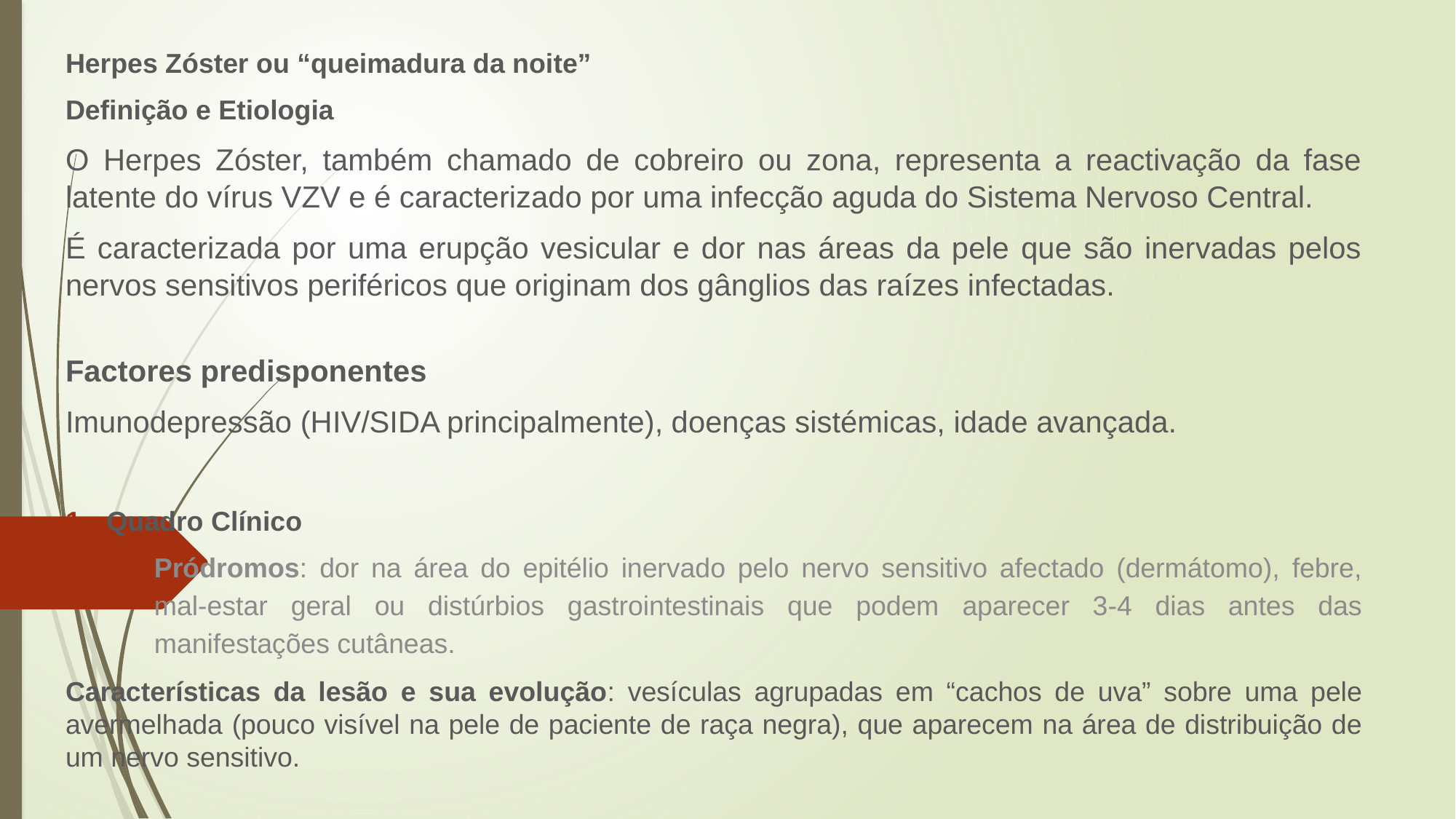

Herpes Zóster ou “queimadura da noite”
Definição e Etiologia
O Herpes Zóster, também chamado de cobreiro ou zona, representa a reactivação da fase latente do vírus VZV e é caracterizado por uma infecção aguda do Sistema Nervoso Central.
É caracterizada por uma erupção vesicular e dor nas áreas da pele que são inervadas pelos nervos sensitivos periféricos que originam dos gânglios das raízes infectadas.

Factores predisponentes
Imunodepressão (HIV/SIDA principalmente), doenças sistémicas, idade avançada.

Quadro Clínico
Pródromos: dor na área do epitélio inervado pelo nervo sensitivo afectado (dermátomo), febre, mal-estar geral ou distúrbios gastrointestinais que podem aparecer 3-4 dias antes das manifestações cutâneas.
Características da lesão e sua evolução: vesículas agrupadas em “cachos de uva” sobre uma pele avermelhada (pouco visível na pele de paciente de raça negra), que aparecem na área de distribuição de um nervo sensitivo.